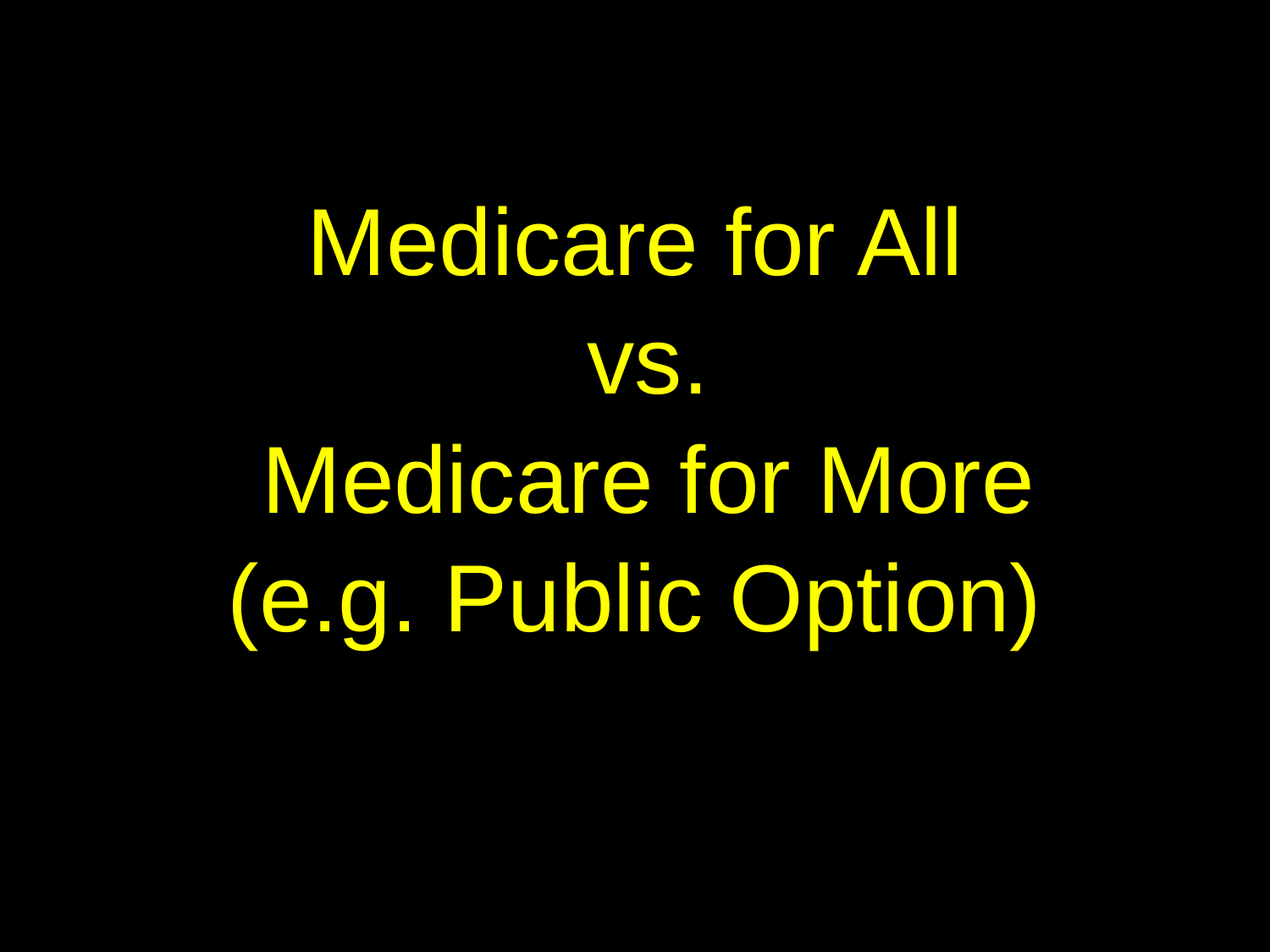

Medicare for All
 vs.
 Medicare for More
(e.g. Public Option)